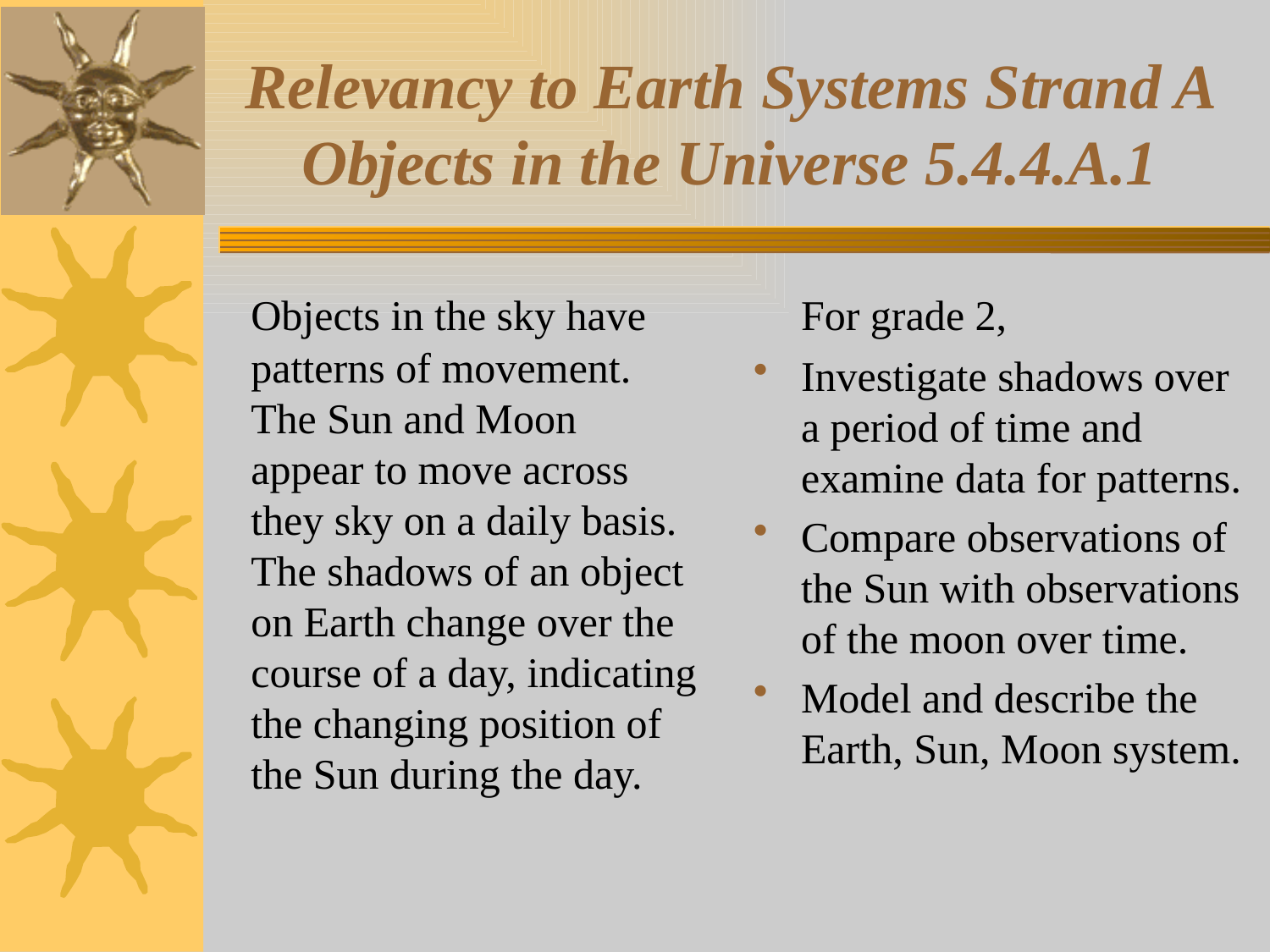

# Relevancy to Earth Systems Strand A Objects in the Universe 5.4.4.A.1
	Objects in the sky have patterns of movement.  The Sun and Moon  appear to move across they sky on a daily basis. The shadows of an object on Earth change over the course of a day, indicating the changing position of the Sun during the day.
	For grade 2,
Investigate shadows over a period of time and examine data for patterns.
Compare observations of the Sun with observations of the moon over time.
Model and describe the Earth, Sun, Moon system.